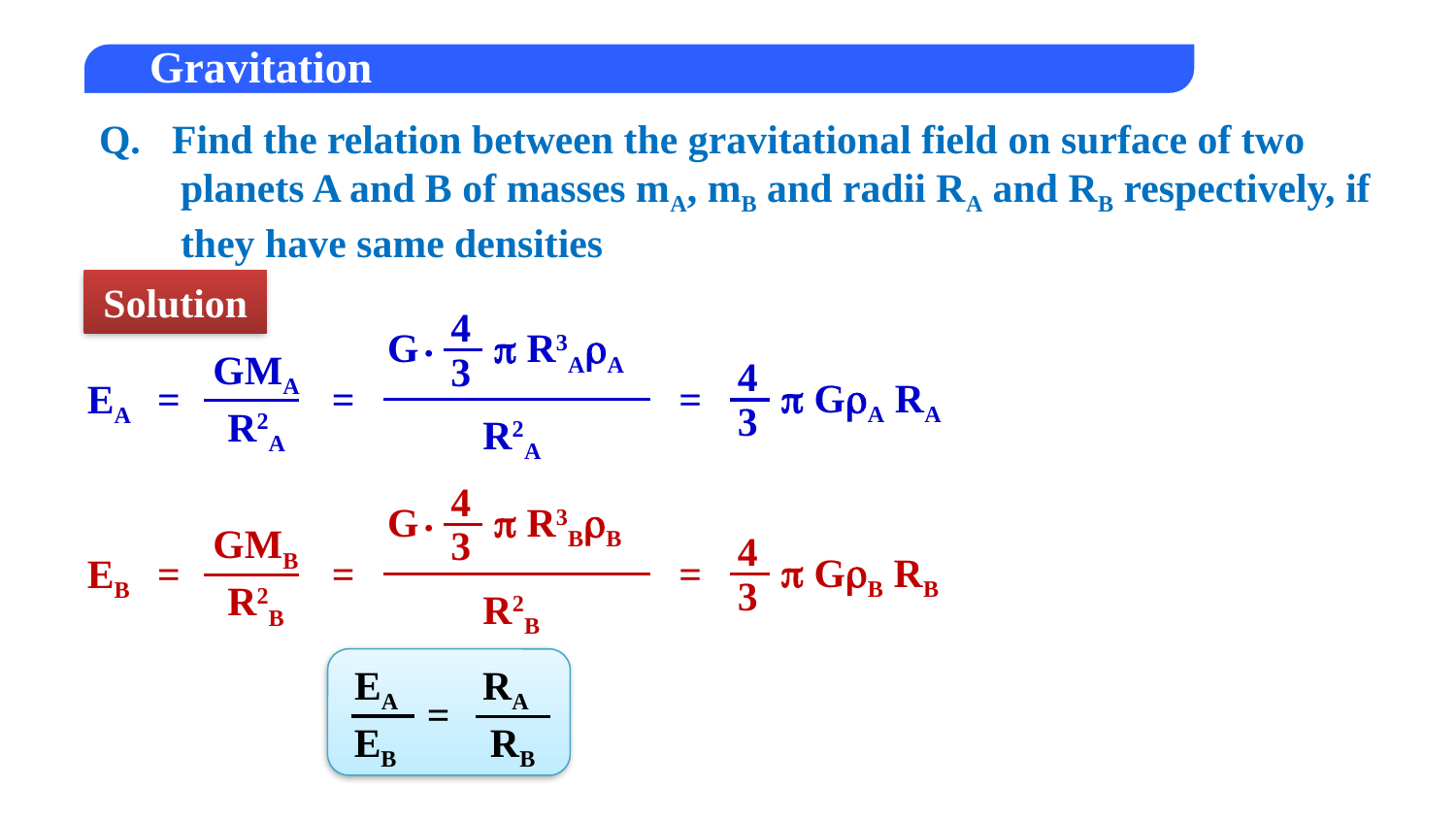

Find the relation between the gravitational field on surface of two
        planets A and B of masses mA, mB and radii RA and RB respectively, if
        they have same densities
Solution
4
.
G
π R3AρA

3
R2A
GMA
R2A
4
π GρA RA

3
EA
=
=
=
4
.
G
π R3BρB

3
R2B
GMB
R2B
4
π GρB RB

3
EB
=
=
=

EA
EB
RA
RB
=